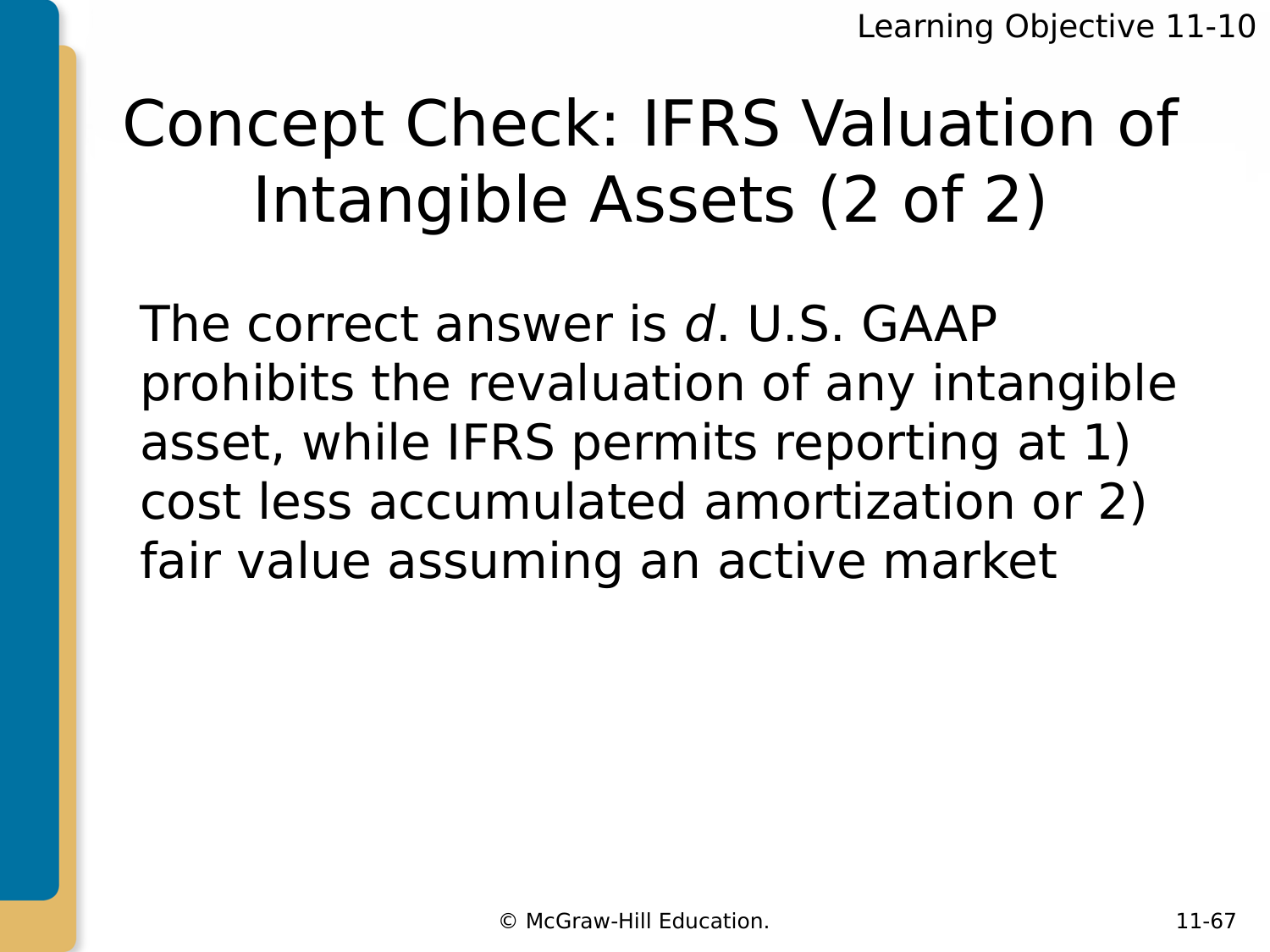

Learning Objective 11-10
# Concept Check: IFRS Valuation of Intangible Assets (2 of 2)
The correct answer is d. U.S. GAAP prohibits the revaluation of any intangible asset, while IFRS permits reporting at 1) cost less accumulated amortization or 2) fair value assuming an active market